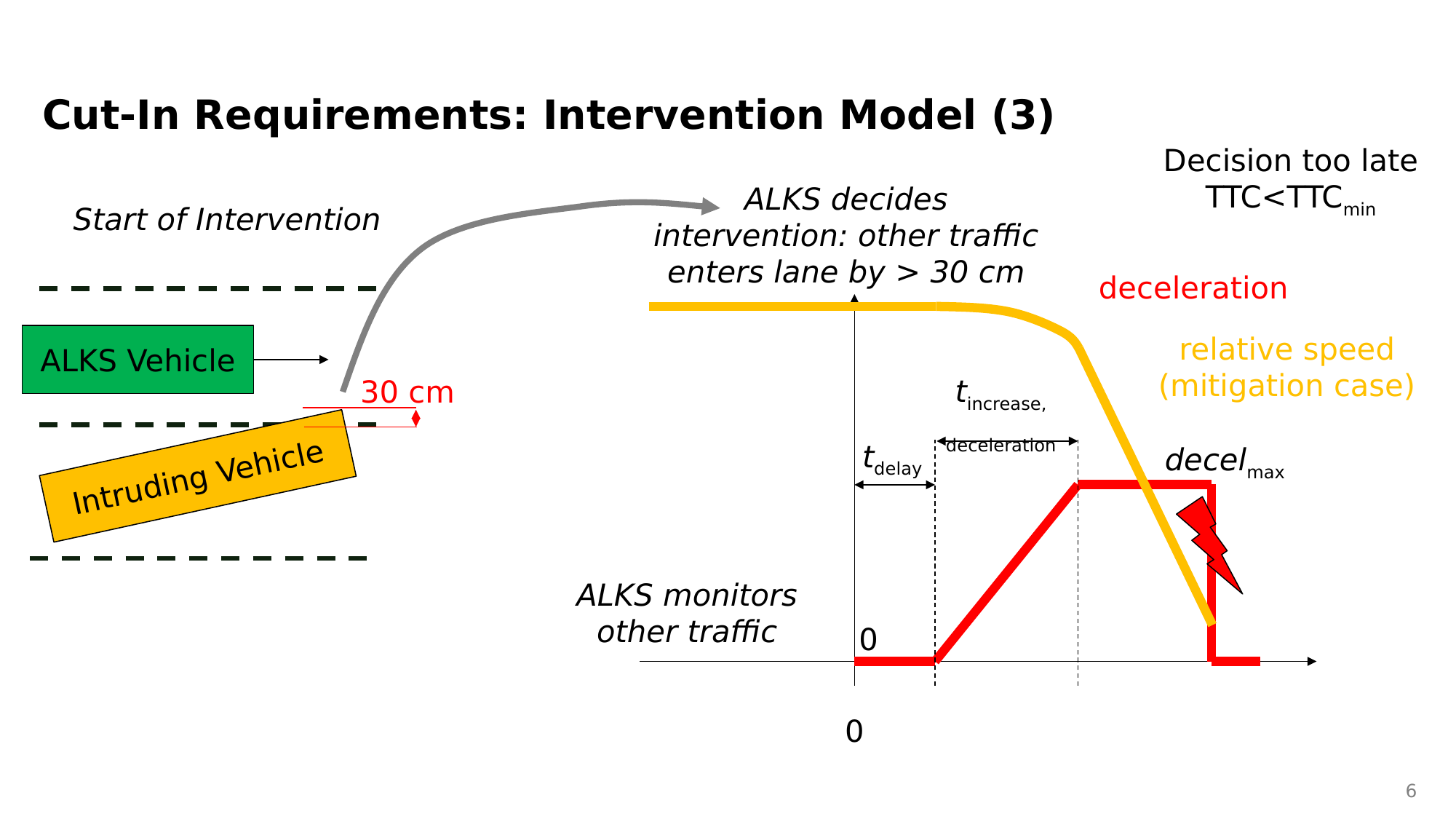

# Cut-In Requirements: Intervention Model (3)
Decision too late
TTC<TTCmin
ALKS decides
intervention: other traffic
enters lane by > 30 cm
Start of Intervention

deceleration

relative speed
(mitigation case)
ALKS Vehicle
tincrease,
deceleration
30 cm
tdelay
decelmax
Intruding Vehicle

ALKS monitors
other traffic
0
0